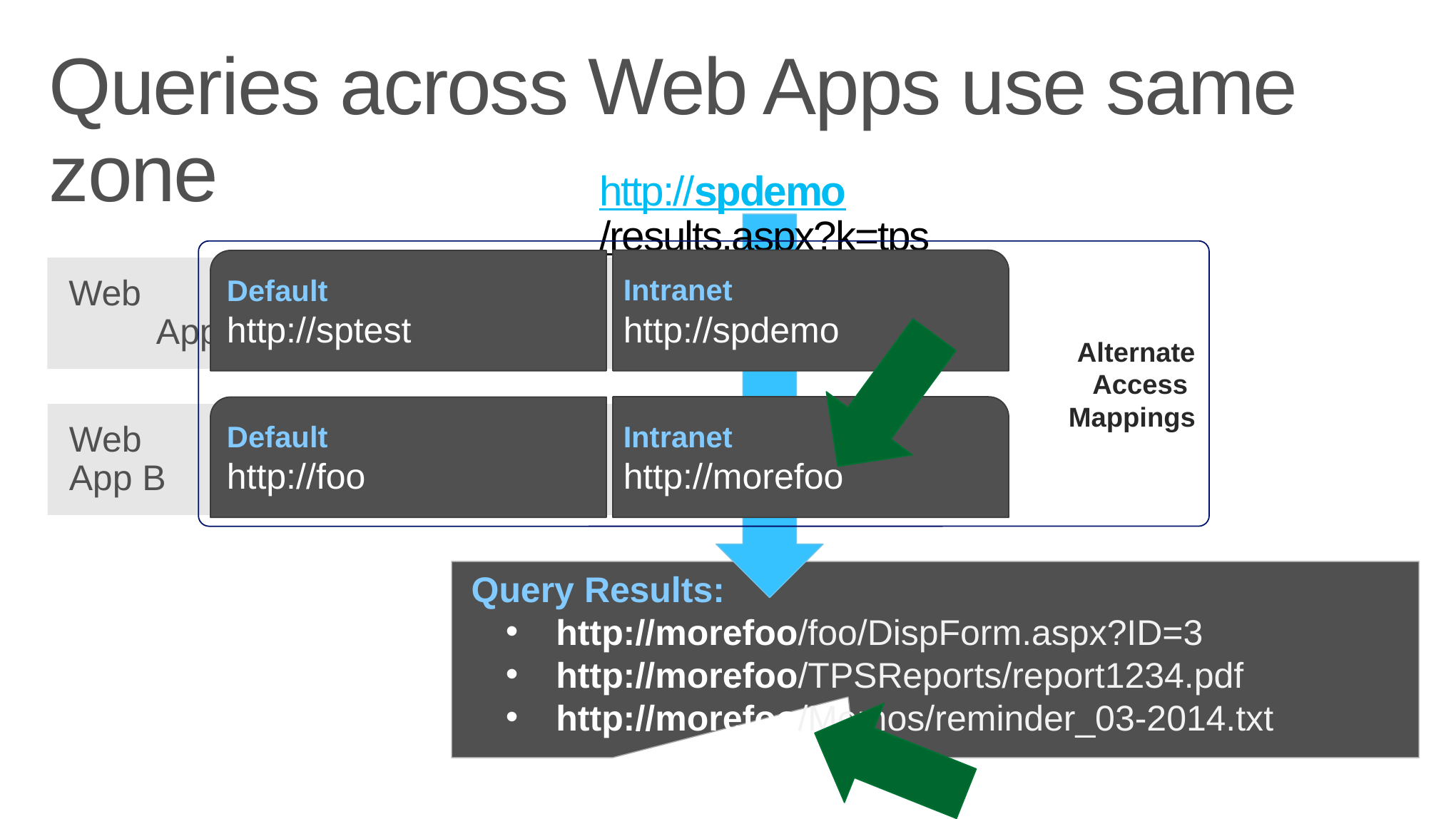

Queries across Web Apps use same zone
# http://spdemo/results.aspx?k=tps
Alternate
Access
Mappings
Intranet
http://spdemo
Default
http://sptest
Web                                                                                        App A

Intranet
http://morefoo
Default
http://foo
Web                                                                                 App B
  Query Results:
 http://morefoo/foo/DispForm.aspx?ID=3
 http://morefoo/TPSReports/report1234.pdf
 http://morefoo/Memos/reminder_03-2014.txt